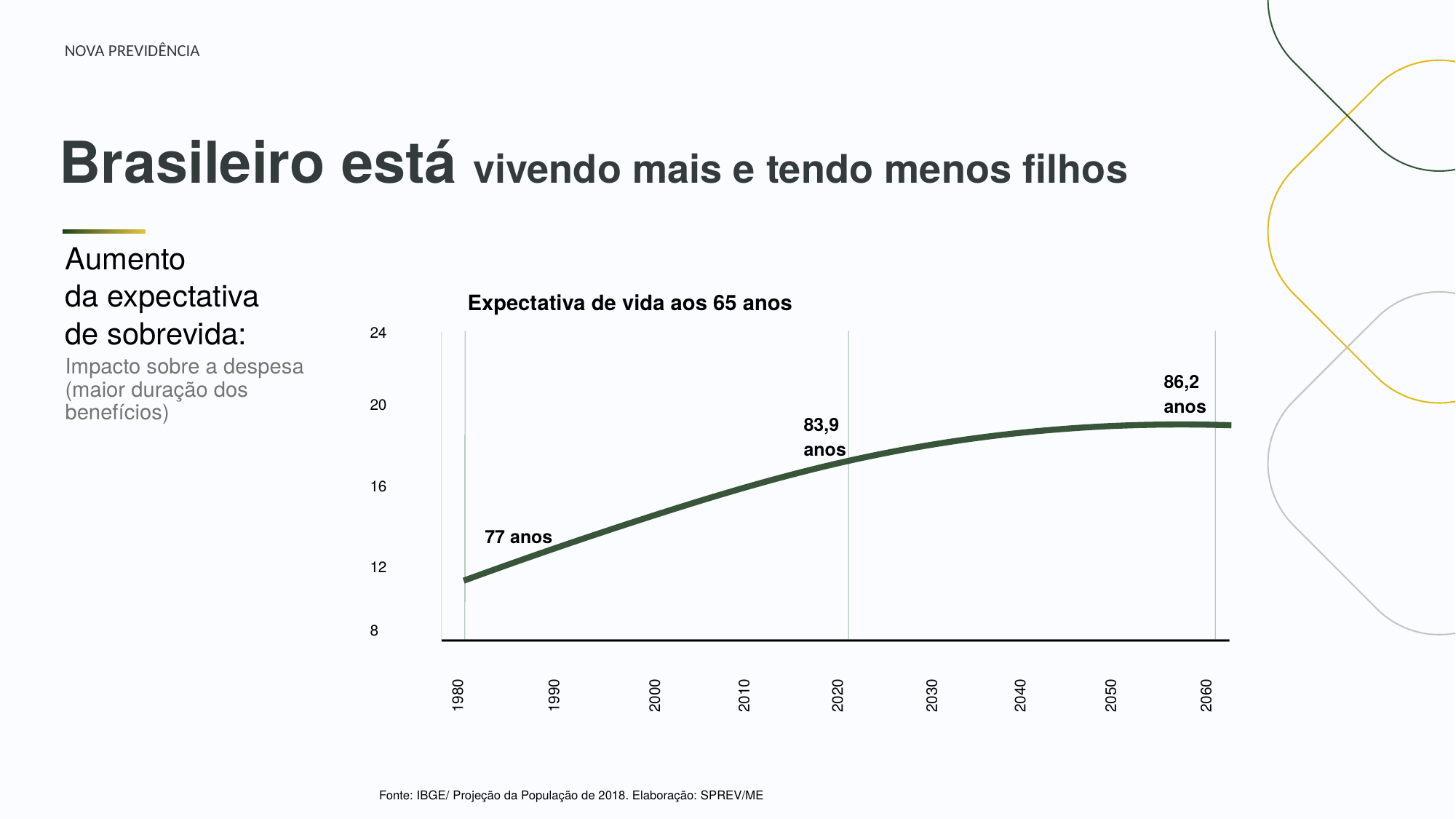

NOVA PREVIDÊNCIA

Brasileiro está vivendo mais e tendo menos filhos

Aumento
da expectativa
de sobrevida:
Impacto sobre a despesa (maior duração dos benefícios)
Expectativa de vida aos 65 anos

24

86,2
anos
20
83,9
anos

16
77 anos
12
8
1980
1990
2000
2020
2030
2010
2040
2050
2060

Fonte: IBGE/ Projeção da População de 2018. Elaboração: SPREV/ME